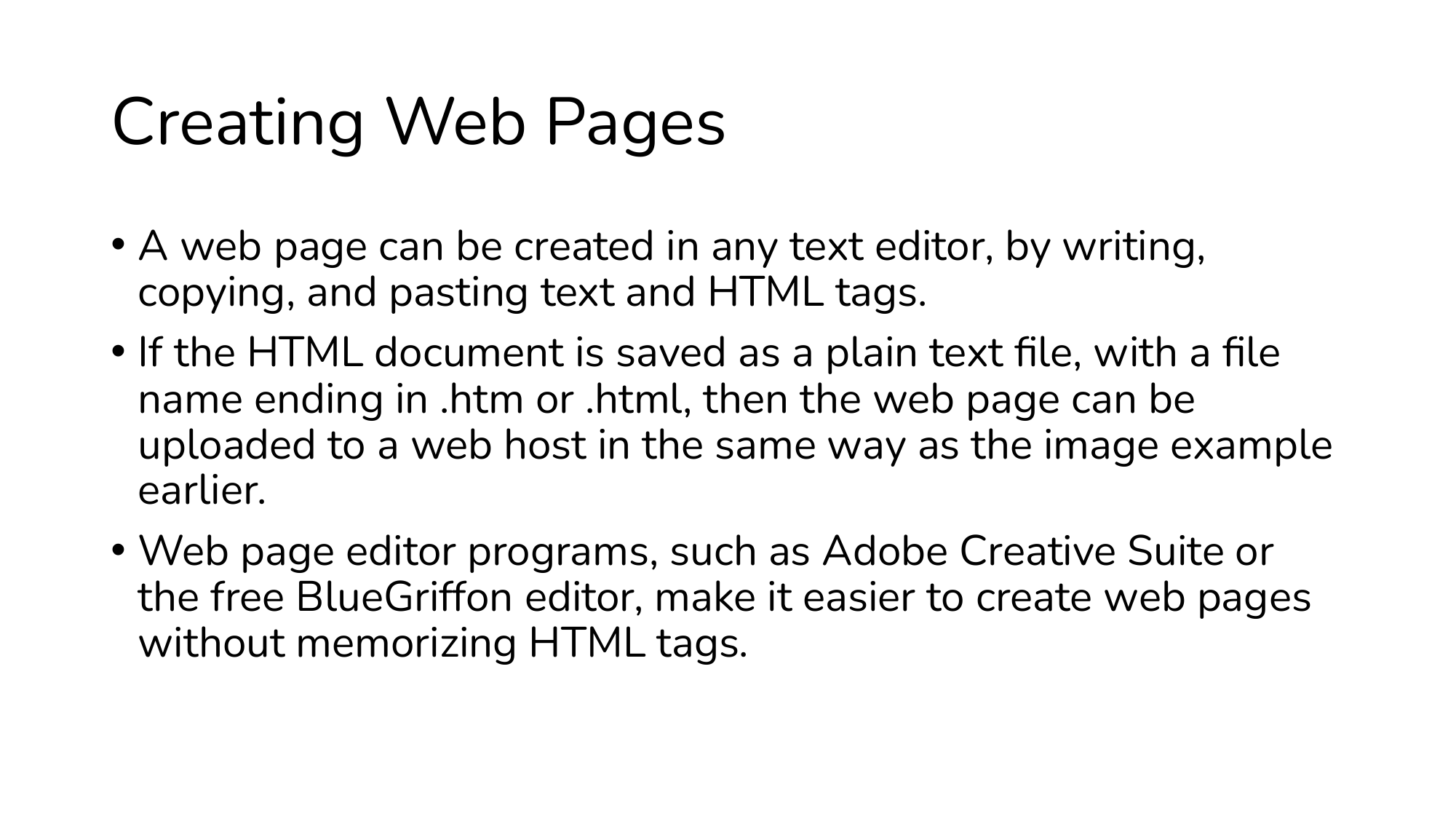

# Creating Web Pages
A web page can be created in any text editor, by writing, copying, and pasting text and HTML tags.
If the HTML document is saved as a plain text file, with a file name ending in .htm or .html, then the web page can be uploaded to a web host in the same way as the image example earlier.
Web page editor programs, such as Adobe Creative Suite or the free BlueGriffon editor, make it easier to create web pages without memorizing HTML tags.